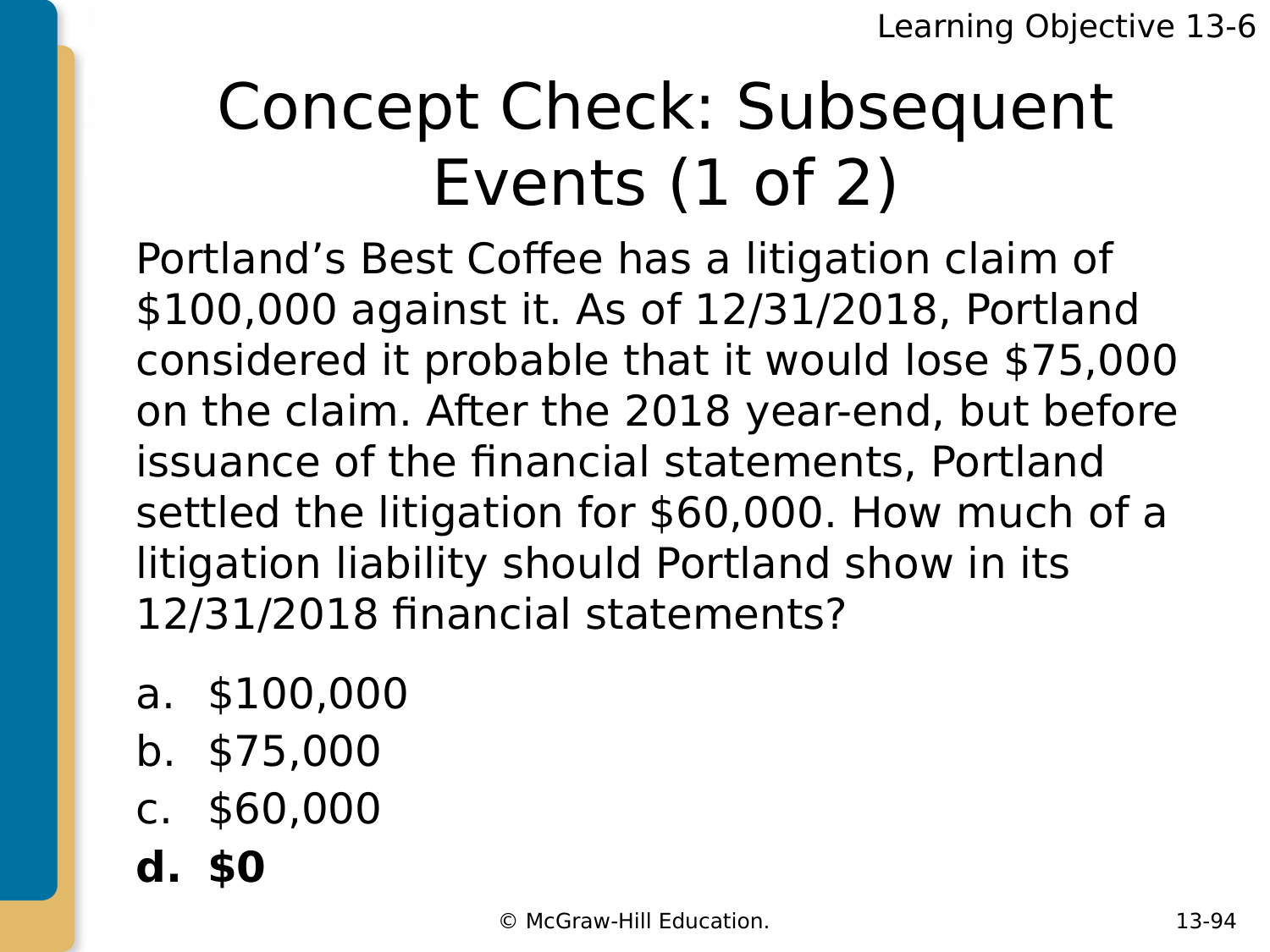

Learning Objective 13-6
# Concept Check: Subsequent Events (1 of 2)
Portland’s Best Coffee has a litigation claim of $100,000 against it. As of 12/31/2018, Portland considered it probable that it would lose $75,000 on the claim. After the 2018 year-end, but before issuance of the financial statements, Portland settled the litigation for $60,000. How much of a litigation liability should Portland show in its 12/31/2018 financial statements?
$100,000
$75,000
$60,000
$0